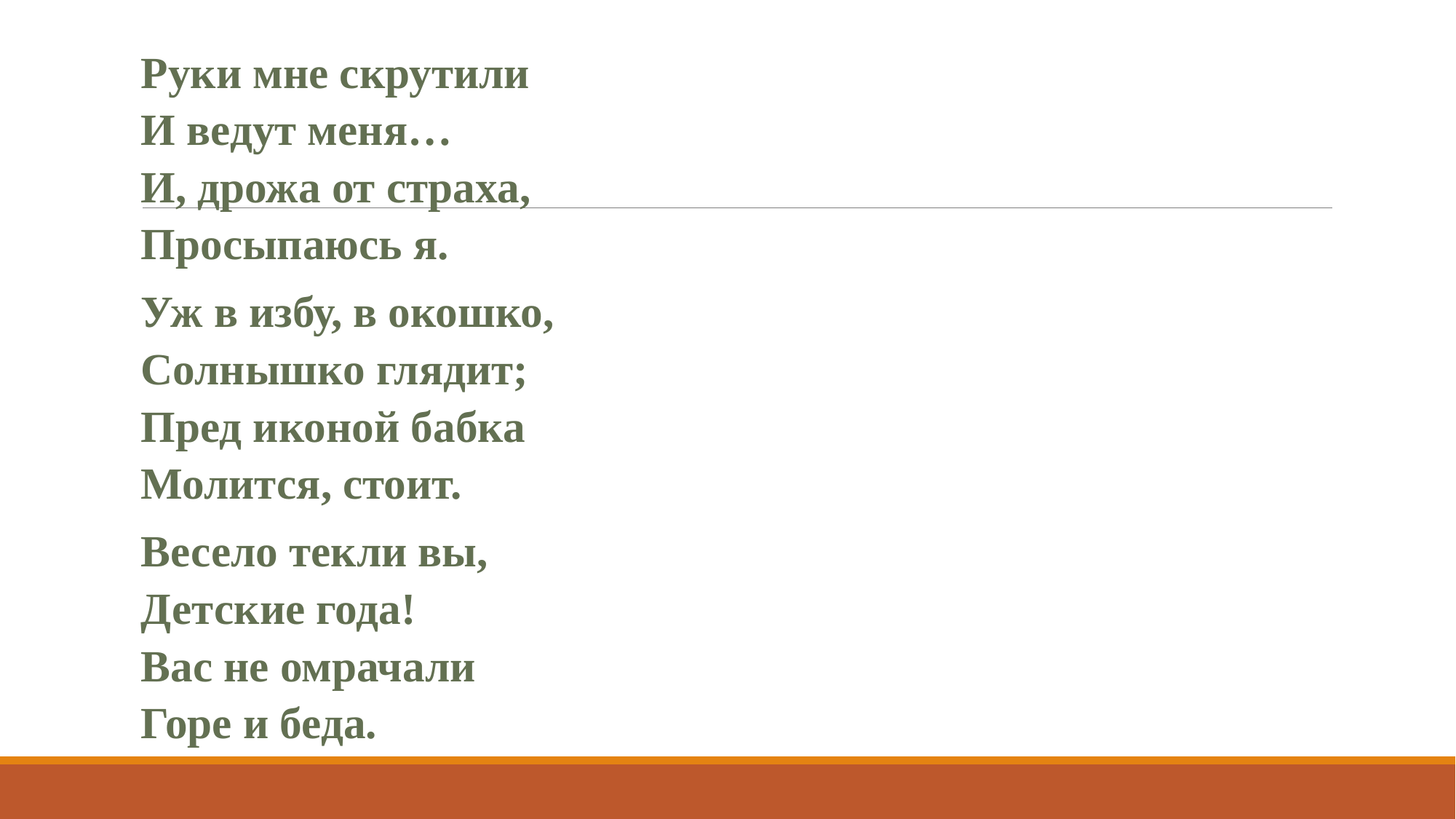

#
Руки мне скрутили
И ведут меня…
И, дрожа от страха,
Просыпаюсь я.
Уж в избу, в окошко,
Солнышко глядит;
Пред иконой бабка
Молится, стоит.
Весело текли вы,
Детские года!
Вас не омрачали
Горе и беда.